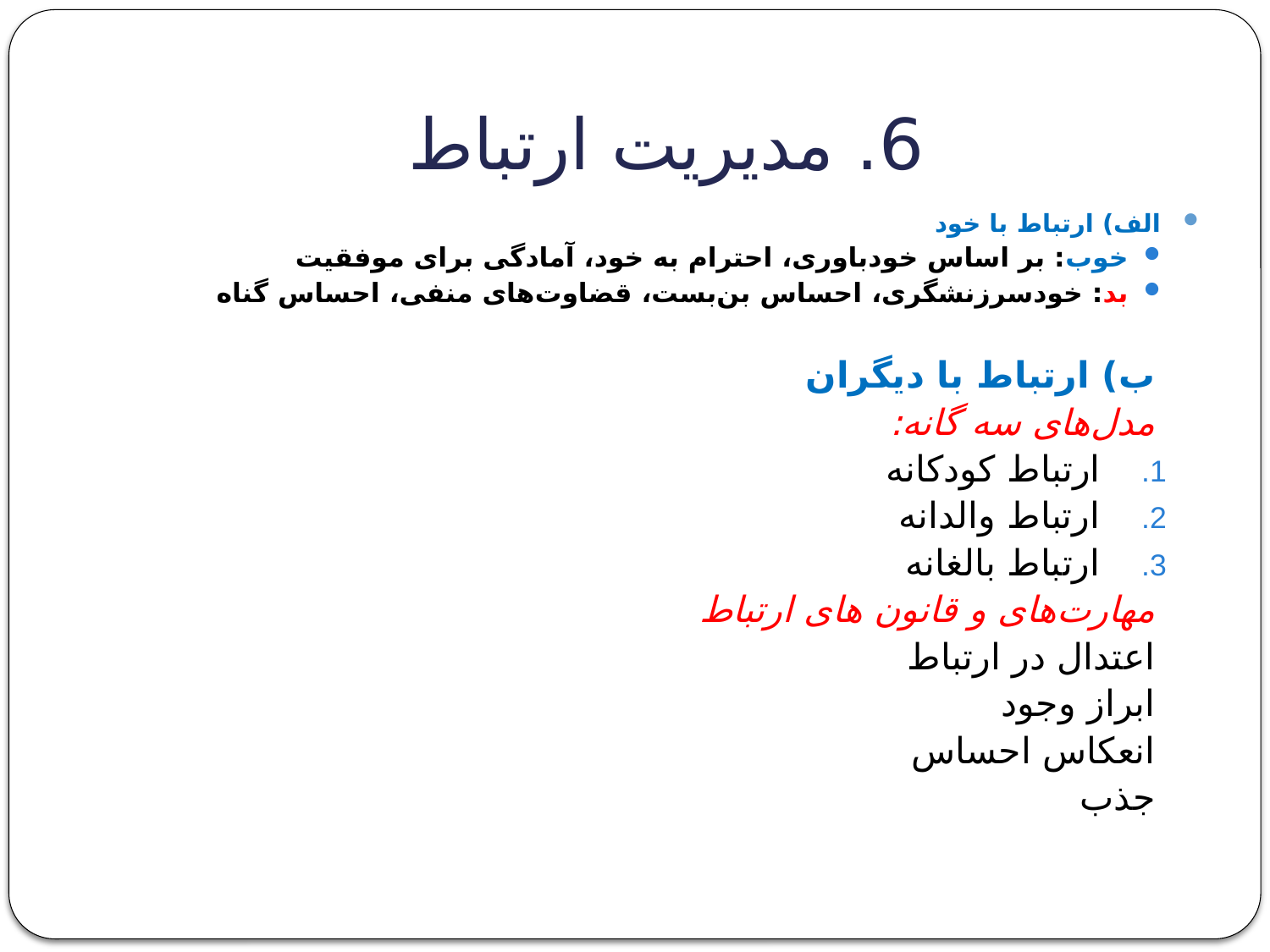

# 6. مدیریت ارتباط
الف) ارتباط با خود
خوب: بر اساس خودباوری، احترام به خود، آمادگی برای موفقیت
بد: خودسرزنشگری، احساس بن‌بست، قضاوت‌های منفی، احساس گناه

ب) ارتباط با دیگران
مدل‌های سه گانه:
ارتباط کودکانه
ارتباط والدانه
ارتباط بالغانه
مهارت‌های و قانون های ارتباط
اعتدال در ارتباط
ابراز وجود
انعکاس احساس
جذب